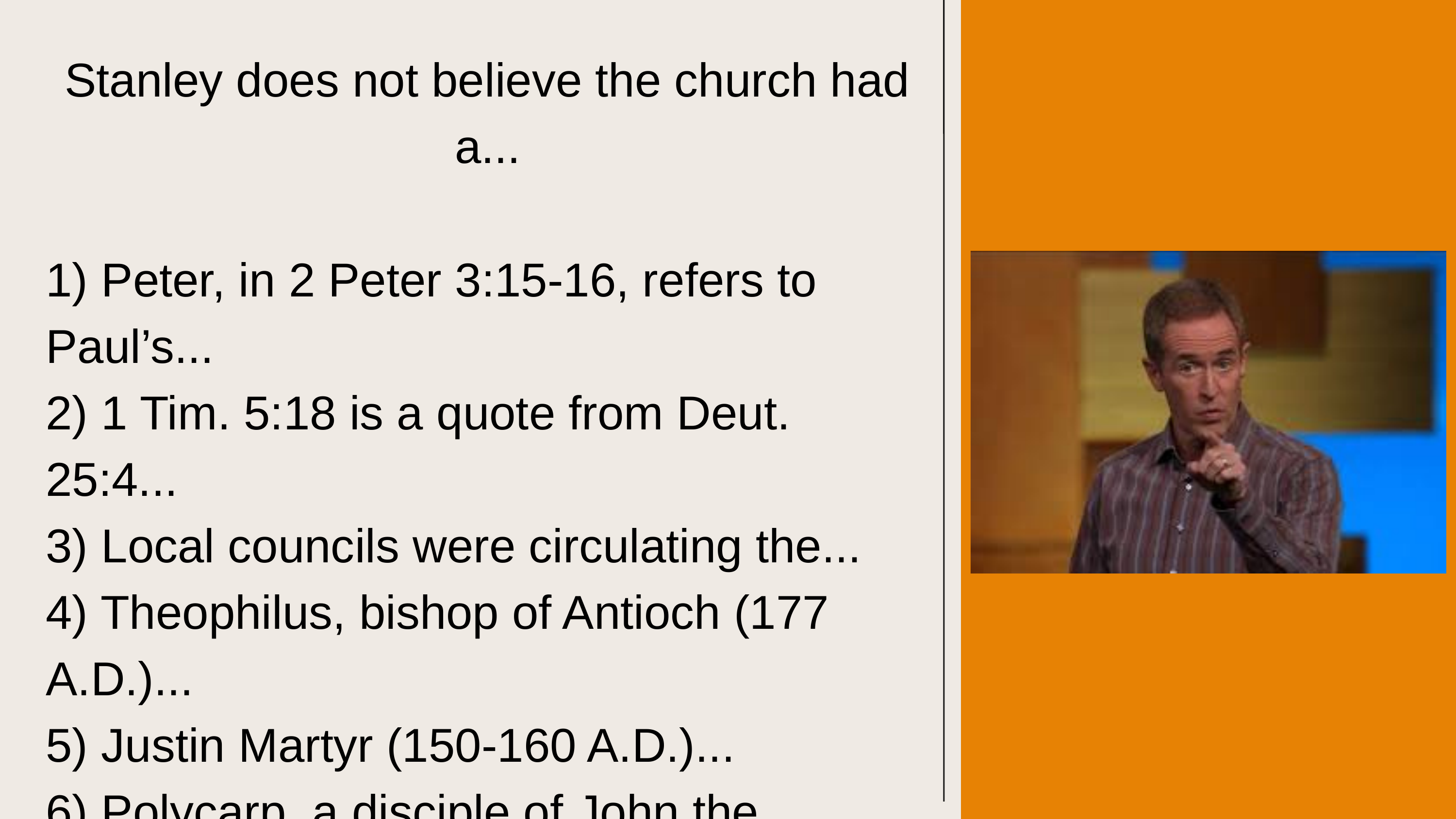

Stanley does not believe the church had a...

1) Peter, in 2 Peter 3:15-16, refers to Paul’s...
2) 1 Tim. 5:18 is a quote from Deut. 25:4...
3) Local councils were circulating the...
4) Theophilus, bishop of Antioch (177 A.D.)...
5) Justin Martyr (150-160 A.D.)...
6) Polycarp, a disciple of John the Apostle...
7) Jesus quoted often from the OT.